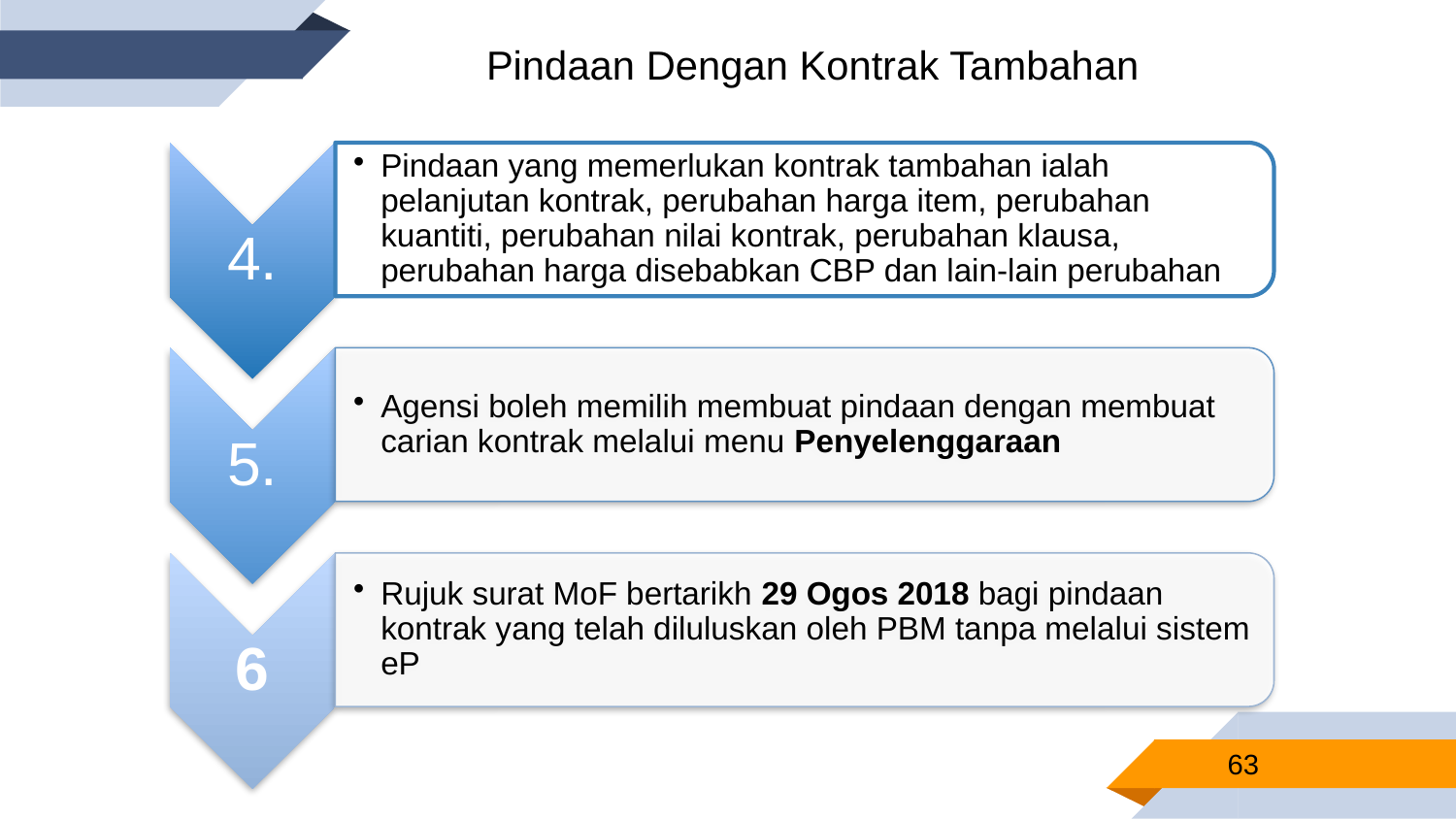

Pindaan Dengan Kontrak Tambahan
4.
Pindaan yang memerlukan kontrak tambahan ialah pelanjutan kontrak, perubahan harga item, perubahan kuantiti, perubahan nilai kontrak, perubahan klausa, perubahan harga disebabkan CBP dan lain-lain perubahan
5.
Agensi boleh memilih membuat pindaan dengan membuat carian kontrak melalui menu Penyelenggaraan
6
Rujuk surat MoF bertarikh 29 Ogos 2018 bagi pindaan kontrak yang telah diluluskan oleh PBM tanpa melalui sistem eP
63